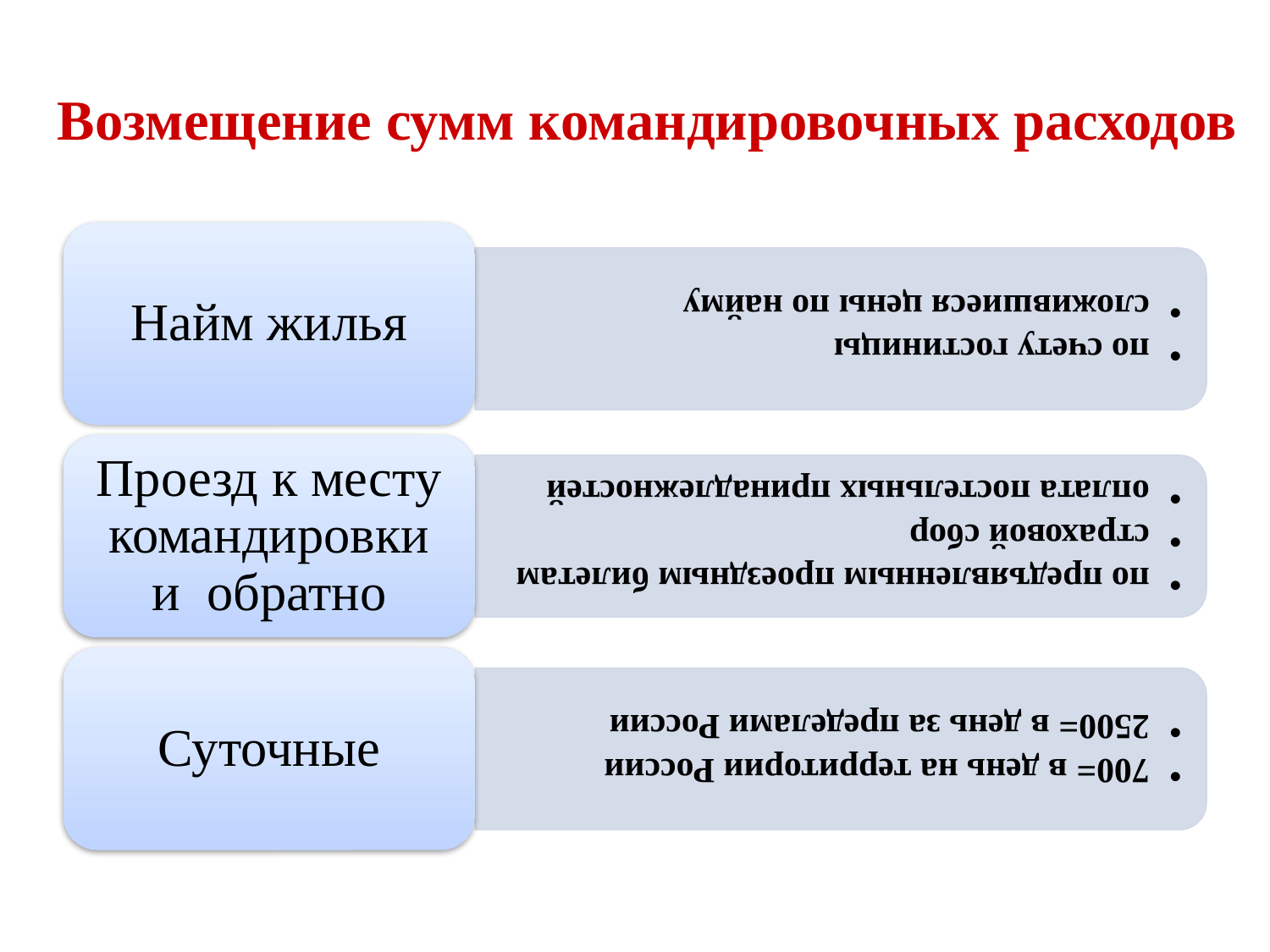

# Возмещение сумм командировочных расходов
по счету гостиницы
сложившиеся цены по найму
Найм жилья
по предъявленным проездным билетам
страховой сбор
оплата постельных принадлежностей
Проезд к месту командировки и  обратно
700= в день на территории России
2500= в день за пределами России
Суточные